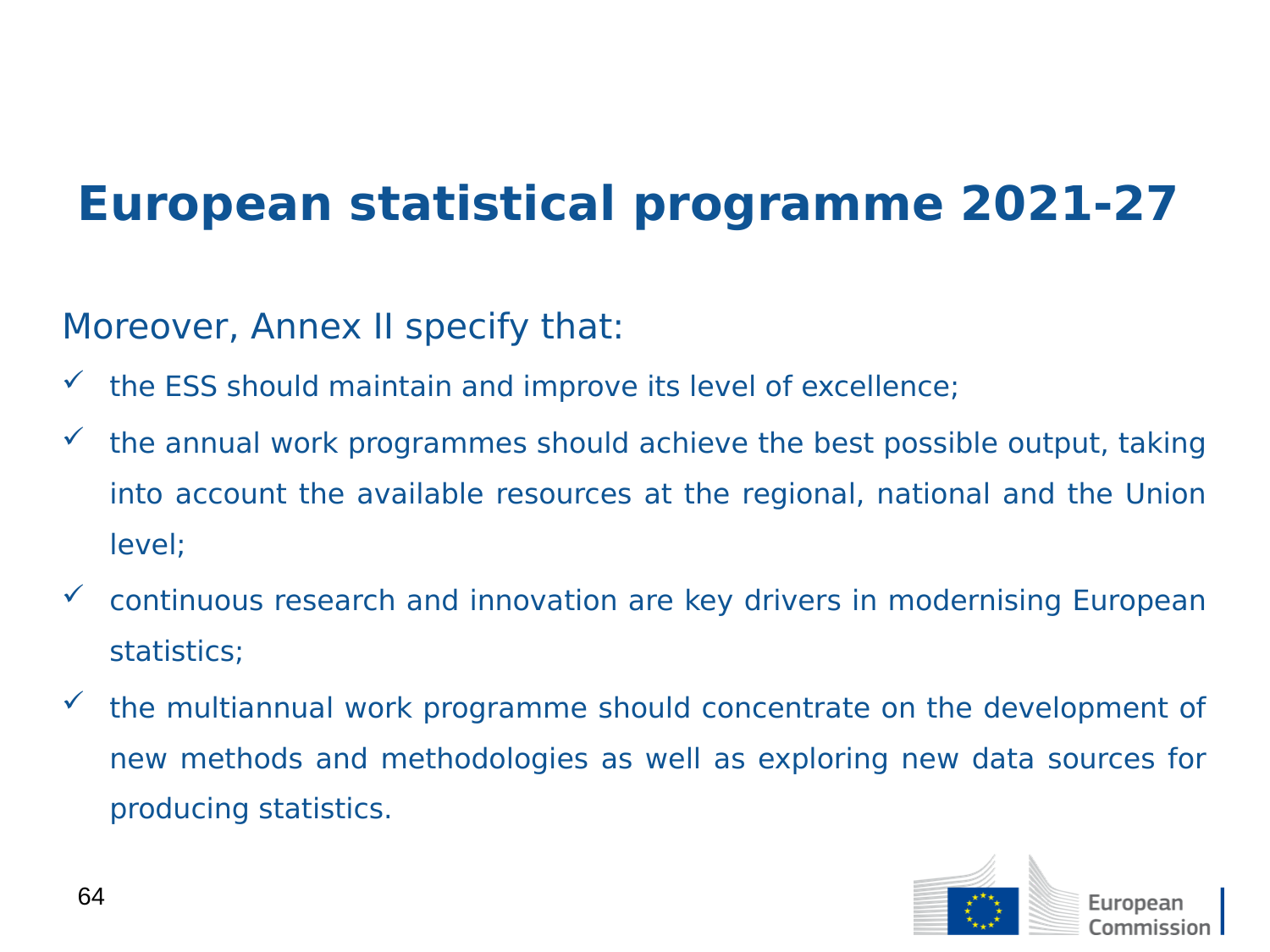

# European statistical programme 2021-27
Moreover, Annex II specify that:
the ESS should maintain and improve its level of excellence;
the annual work programmes should achieve the best possible output, taking into account the available resources at the regional, national and the Union level;
continuous research and innovation are key drivers in modernising European statistics;
the multiannual work programme should concentrate on the development of new methods and methodologies as well as exploring new data sources for producing statistics.

64